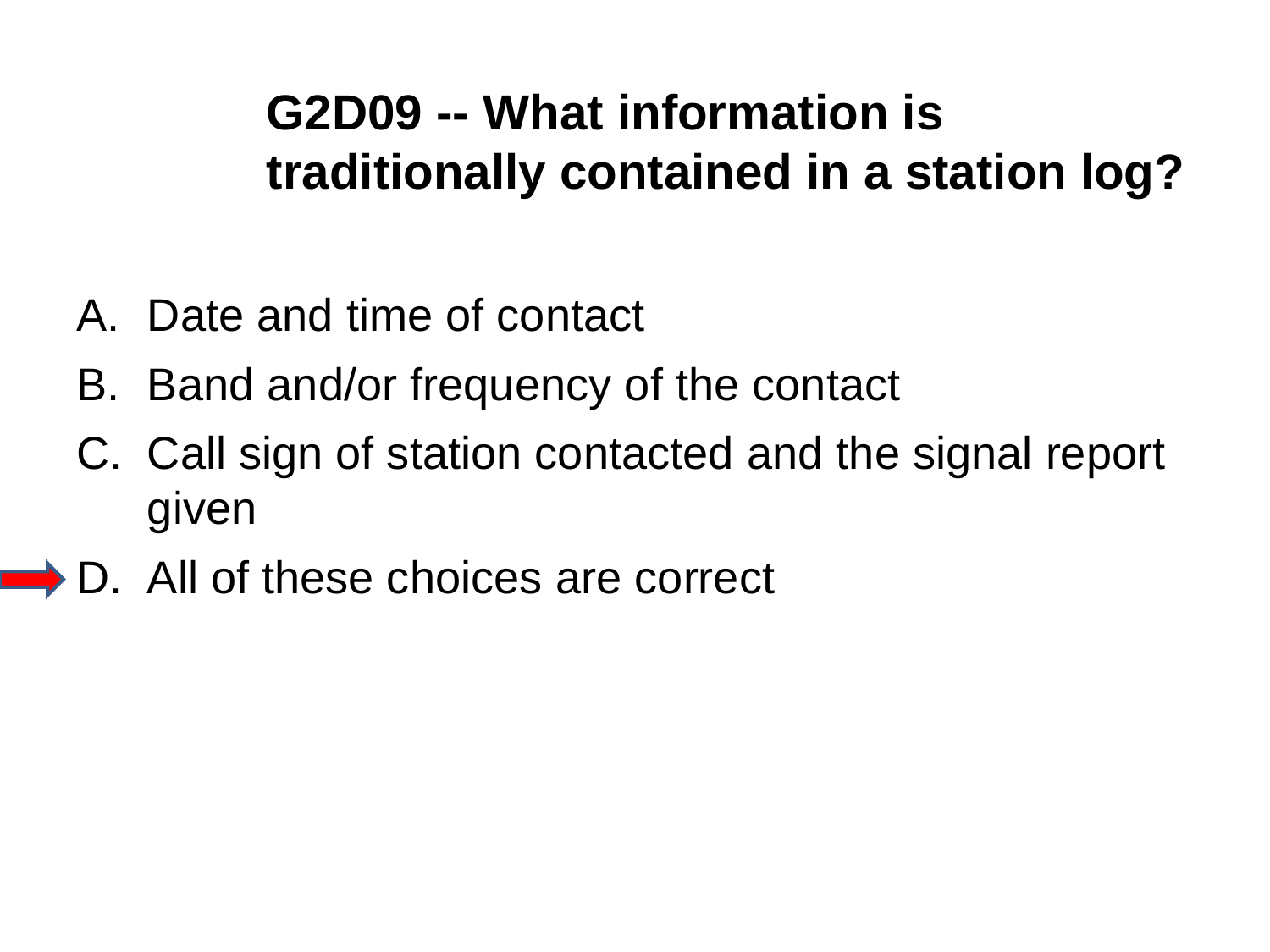

G2D09 -- What information is traditionally contained in a station log?
A.	Date and time of contact
B.	Band and/or frequency of the contact
C.	Call sign of station contacted and the signal report given
D.	All of these choices are correct